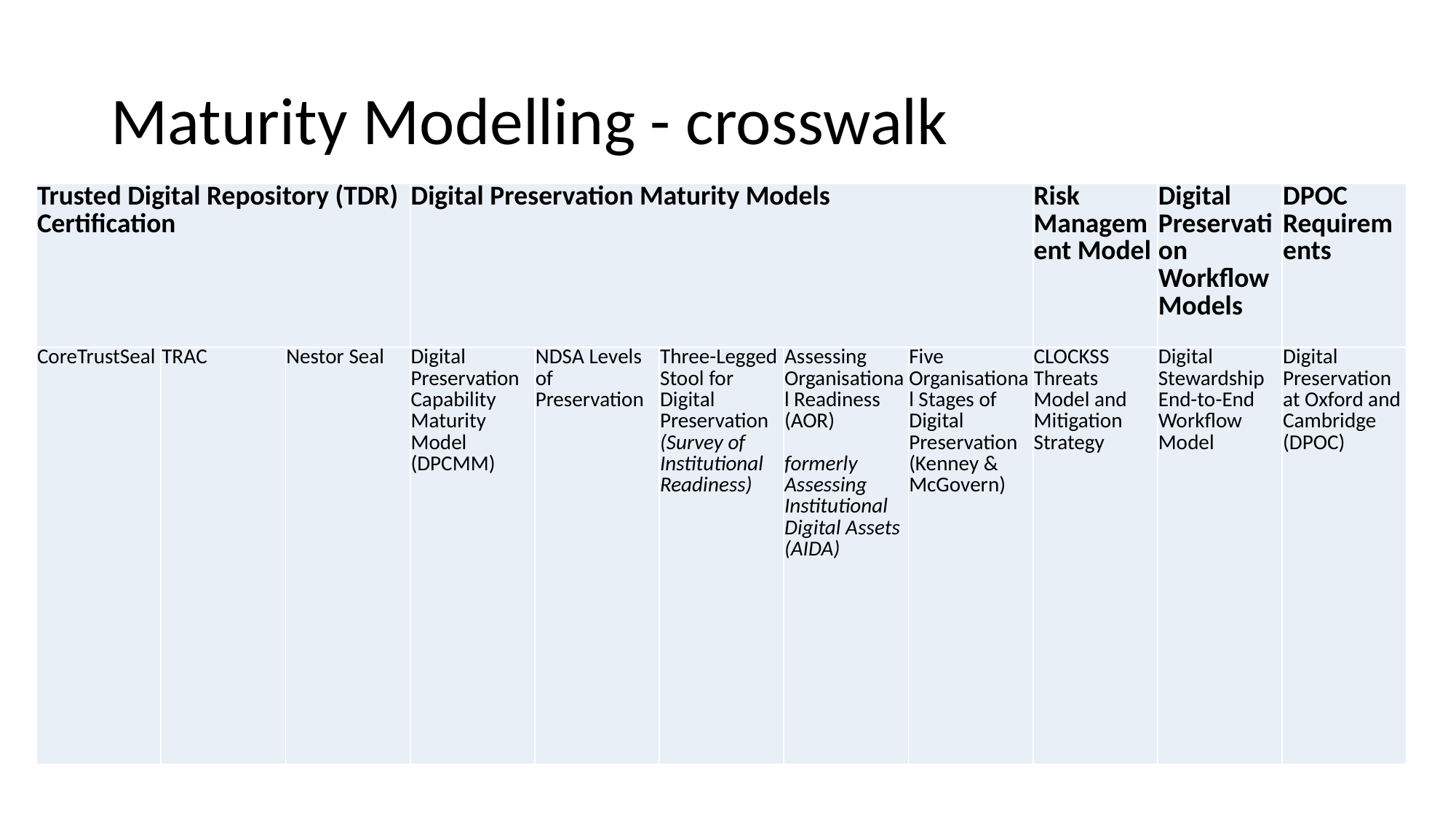

# Maturity Modelling - crosswalk
| Trusted Digital Repository (TDR) Certification |  |  | Digital Preservation Maturity Models |  |  |  |  | Risk Management Model | Digital Preservation Workflow Models | DPOC Requirements |
| --- | --- | --- | --- | --- | --- | --- | --- | --- | --- | --- |
| CoreTrustSeal | TRAC | Nestor Seal | Digital Preservation Capability Maturity Model (DPCMM) | NDSA Levels of Preservation | Three-Legged Stool for Digital Preservation (Survey of Institutional Readiness) | Assessing Organisational Readiness (AOR) formerly Assessing Institutional Digital Assets (AIDA) | Five Organisational Stages of Digital Preservation (Kenney & McGovern) | CLOCKSS Threats Model and Mitigation Strategy | Digital Stewardship End-to-End Workflow Model | Digital Preservation at Oxford and Cambridge (DPOC) |